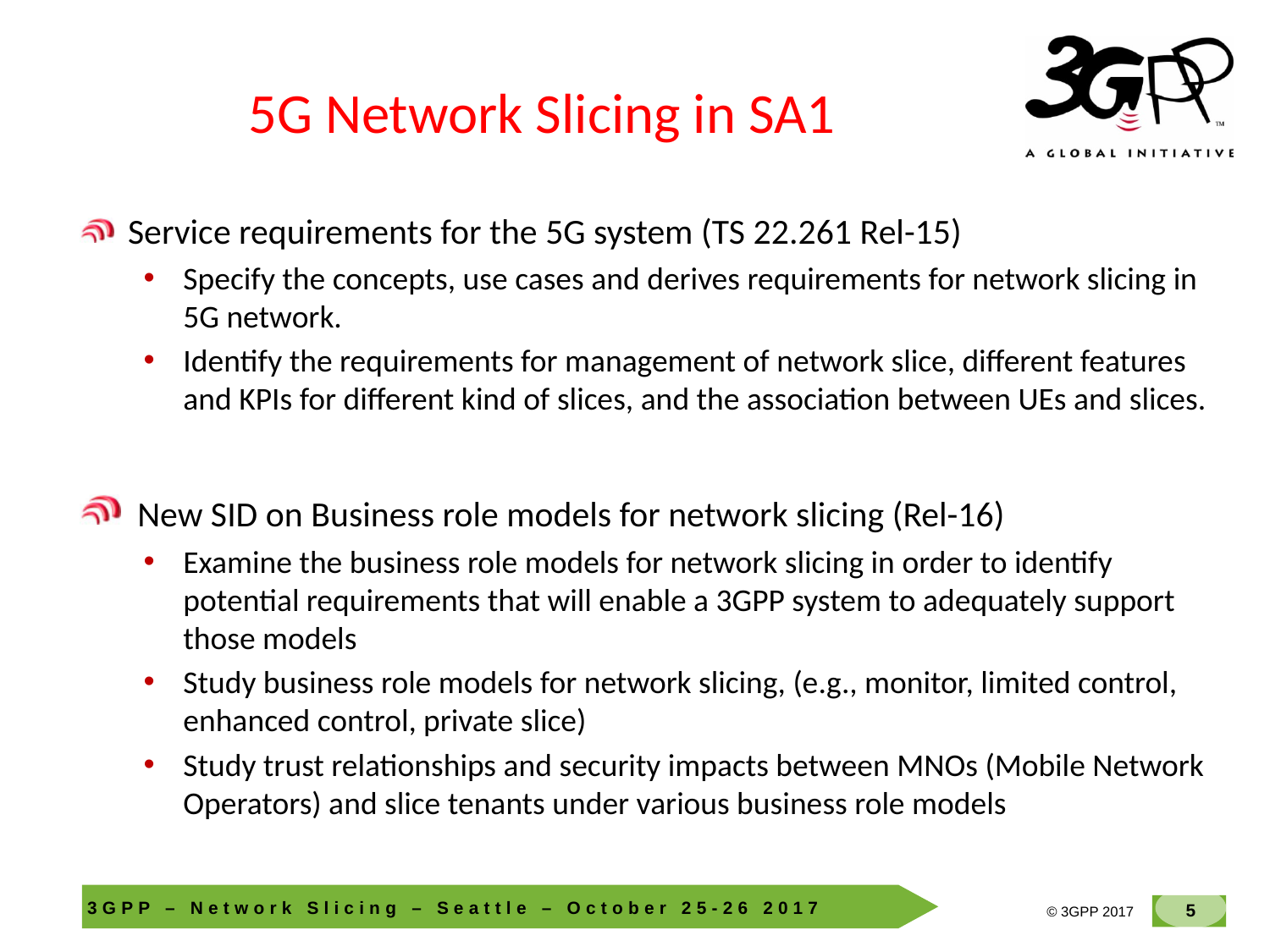

# 5G Network Slicing in SA1
Service requirements for the 5G system (TS 22.261 Rel-15)
Specify the concepts, use cases and derives requirements for network slicing in 5G network.
Identify the requirements for management of network slice, different features and KPIs for different kind of slices, and the association between UEs and slices.

 New SID on Business role models for network slicing (Rel-16)
Examine the business role models for network slicing in order to identify potential requirements that will enable a 3GPP system to adequately support those models
Study business role models for network slicing, (e.g., monitor, limited control, enhanced control, private slice)
Study trust relationships and security impacts between MNOs (Mobile Network Operators) and slice tenants under various business role models